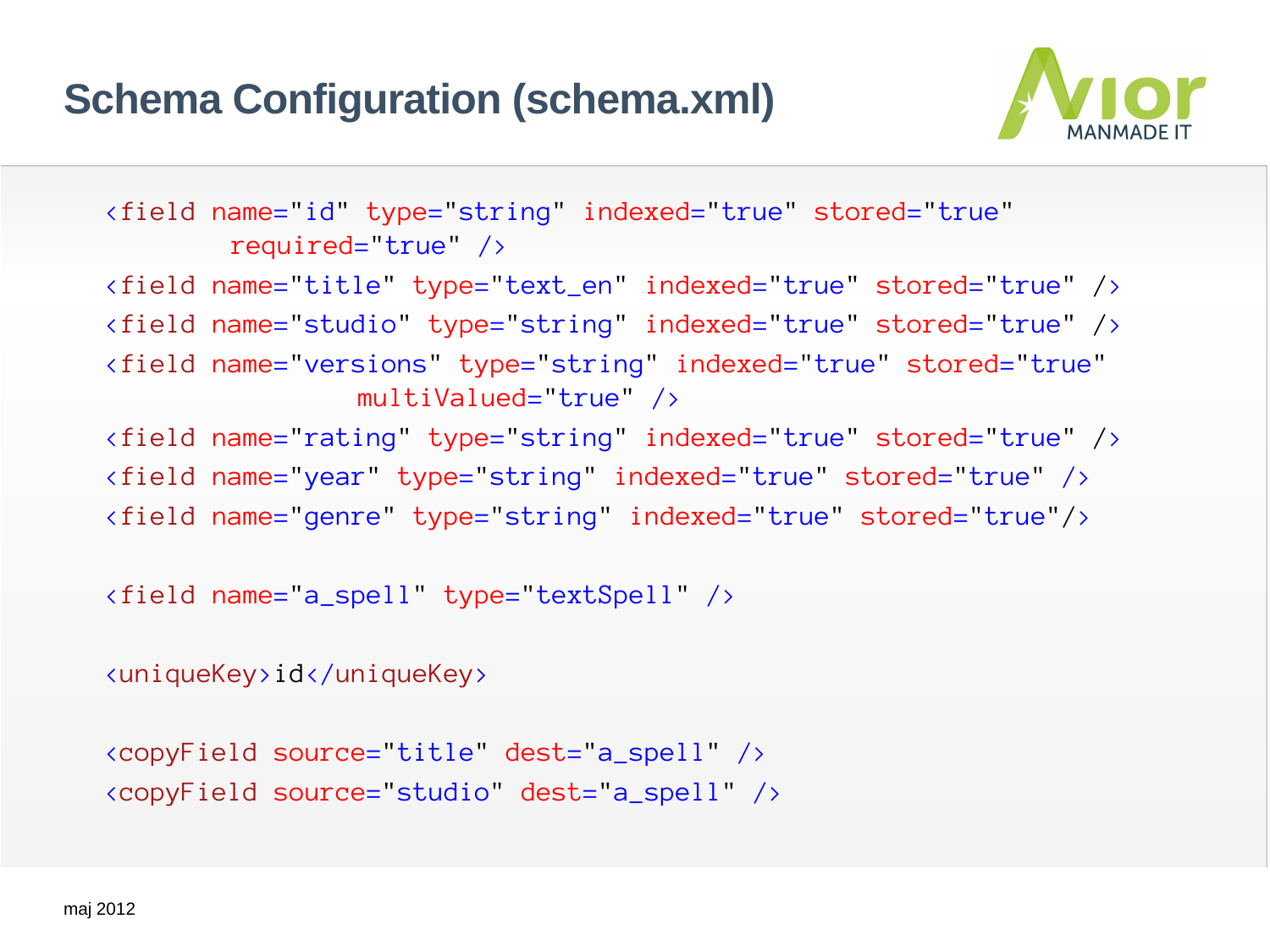

# Schema Configuration (schema.xml)
<field name="id" type="string" indexed="true" stored="true" 		required="true" />
<field name="title" type="text_en" indexed="true" stored="true" />
<field name="studio" type="string" indexed="true" stored="true" />
<field name="versions" type="string" indexed="true" stored="true" 	  	multiValued="true" />
<field name="rating" type="string" indexed="true" stored="true" />
<field name="year" type="string" indexed="true" stored="true" />
<field name="genre" type="string" indexed="true" stored="true"/>

<field name="a_spell" type="textSpell" />

<uniqueKey>id</uniqueKey>

<copyField source="title" dest="a_spell" />
<copyField source="studio" dest="a_spell" />

maj 2012